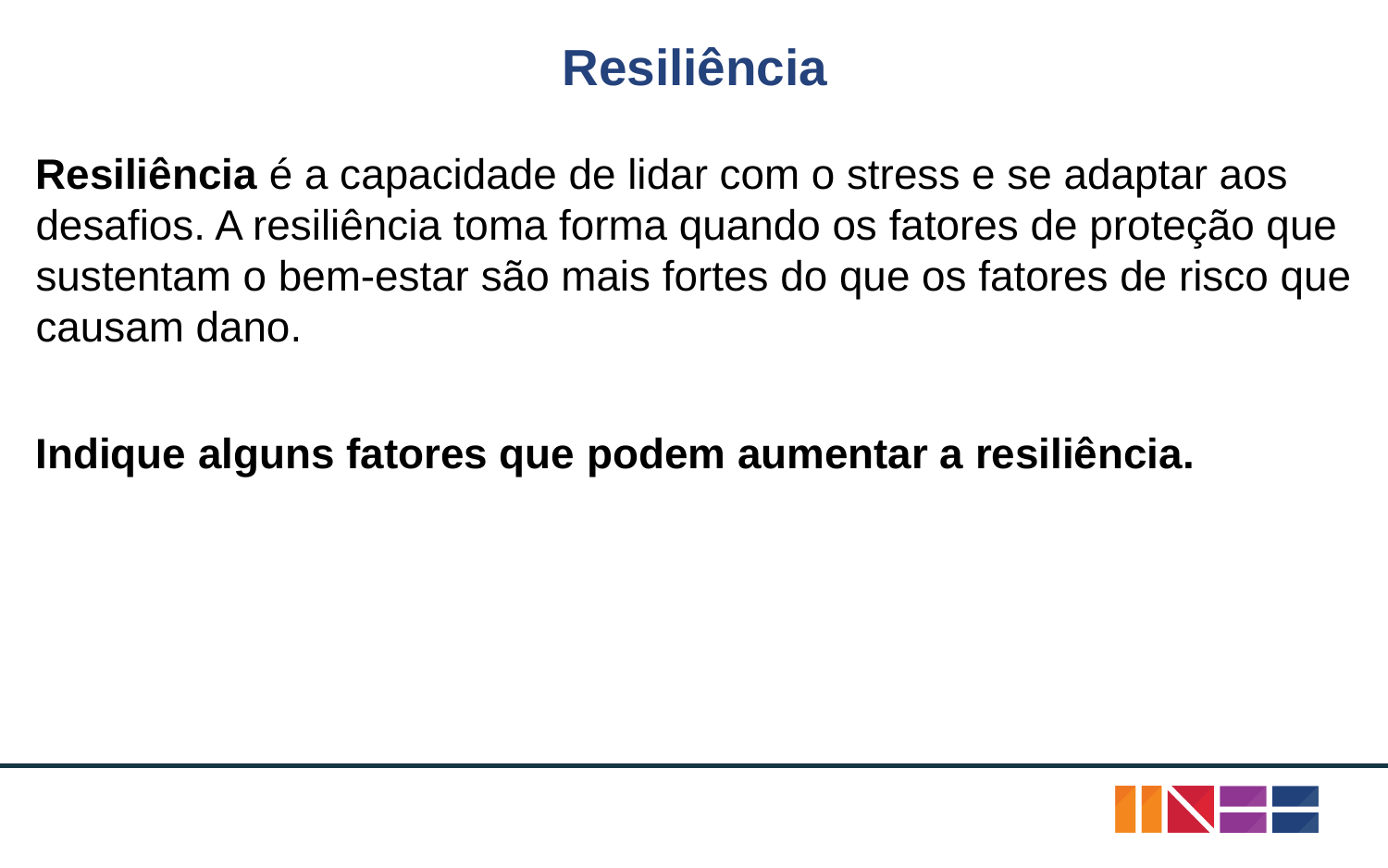

# Resiliência
Resiliência é a capacidade de lidar com o stress e se adaptar aos desafios. A resiliência toma forma quando os fatores de proteção que sustentam o bem-estar são mais fortes do que os fatores de risco que causam dano.

Indique alguns fatores que podem aumentar a resiliência.